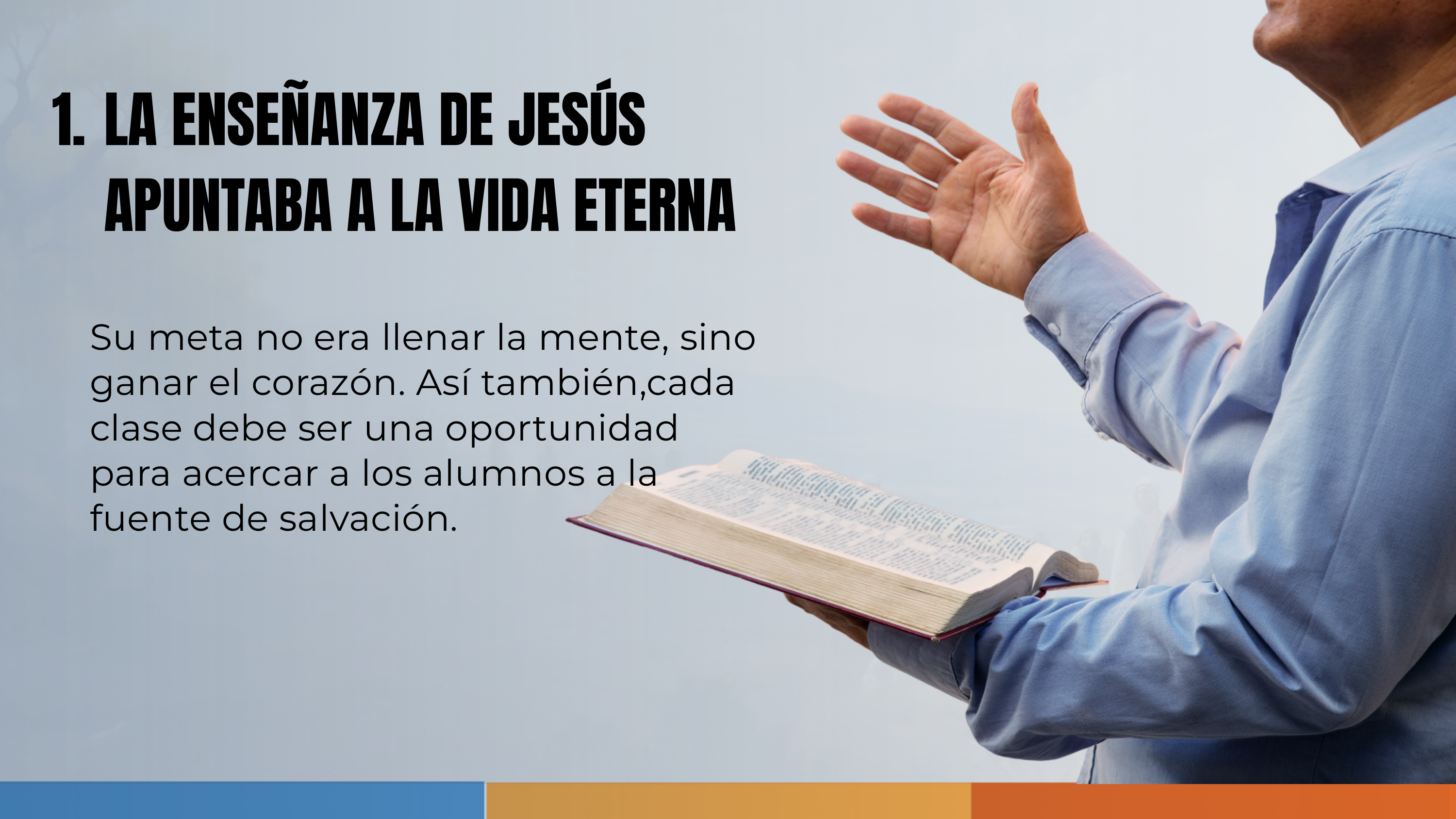

LA ENSEÑANZA DE JESÚS APUNTABA A LA VIDA ETERNA
Su meta no era llenar la mente, sino ganar el corazón. Así también,cada clase debe ser una oportunidad para acercar a los alumnos a la fuente de salvación.